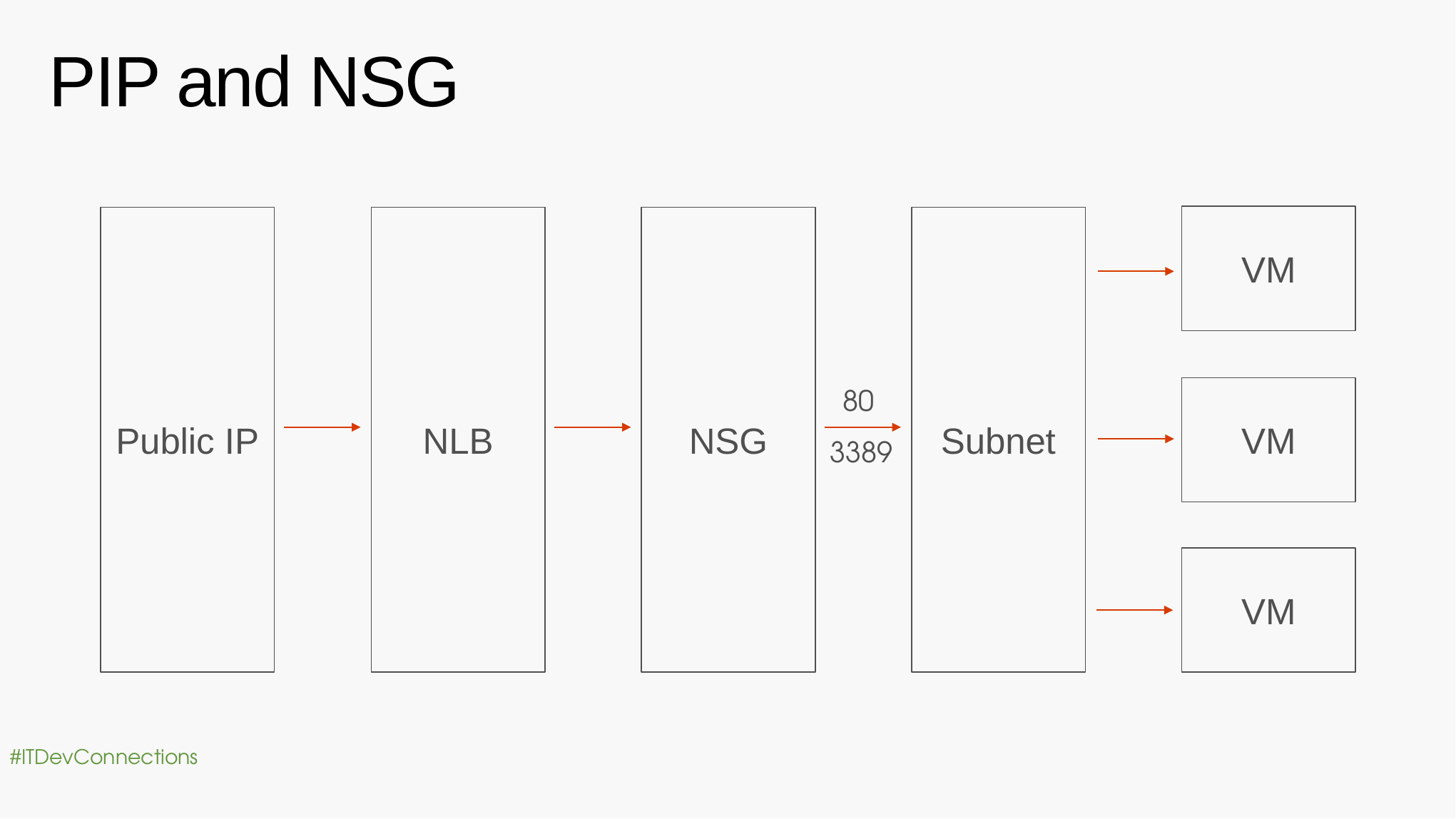

# PIP and NSG

VM
Public IP
NLB
NSG
Subnet
80
VM
3389
VM
#ITDevConnections